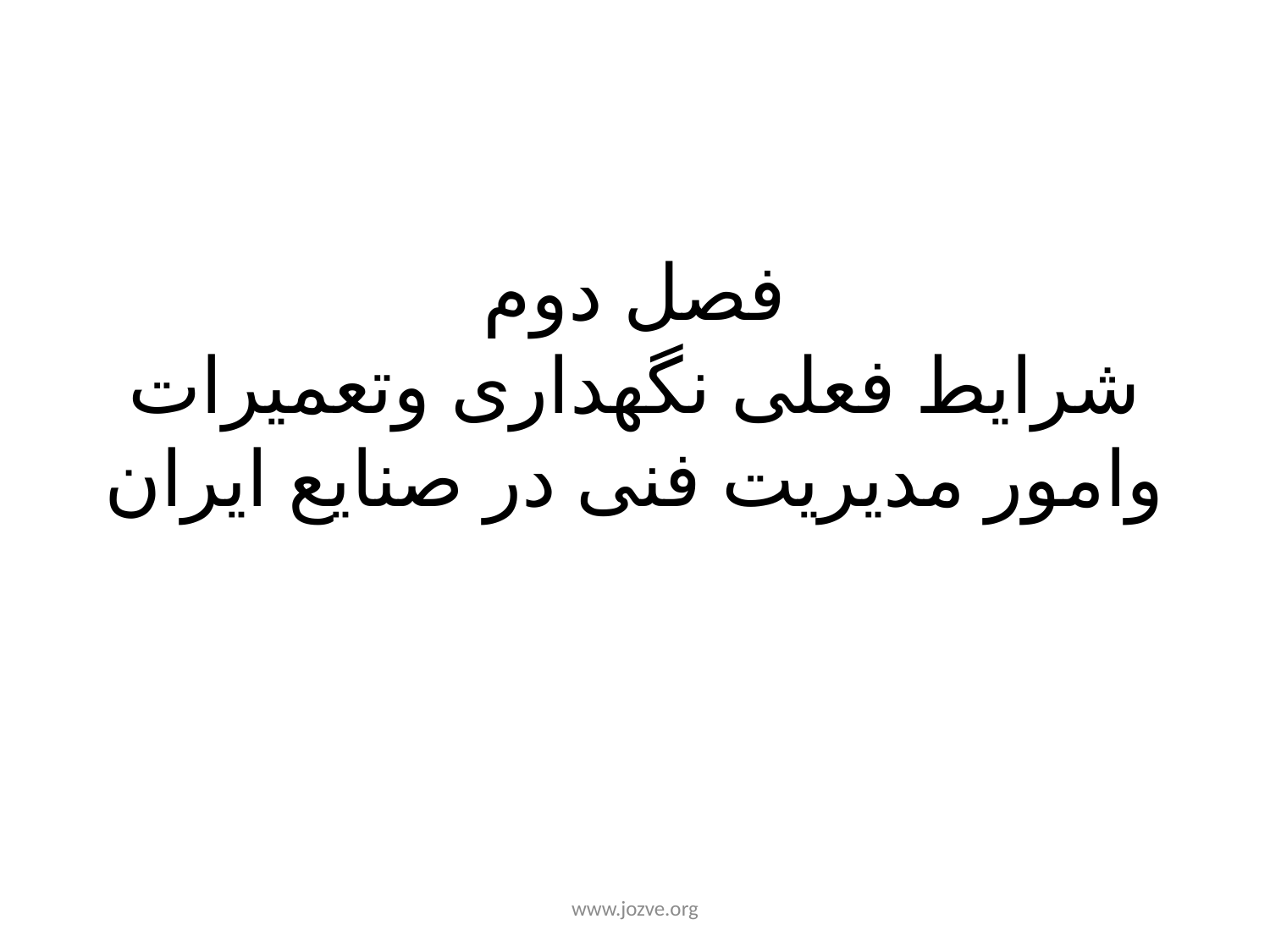

# فصل دوم شرایط فعلی نگهداری وتعمیرات وامور مدیریت فنی در صنایع ایران
www.jozve.org